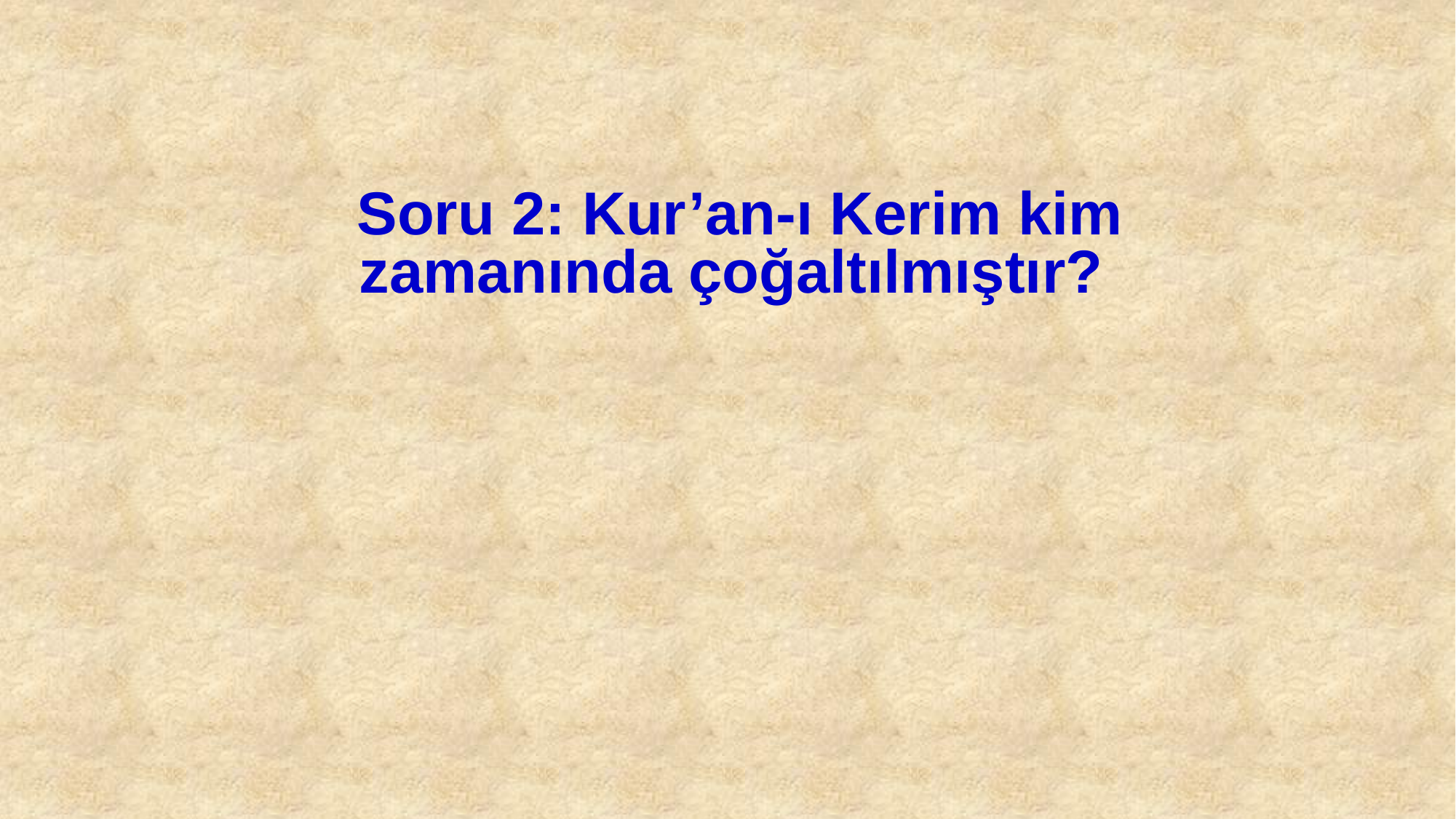

Soru 2: Kur’an-ı Kerim kim zamanında çoğaltılmıştır?